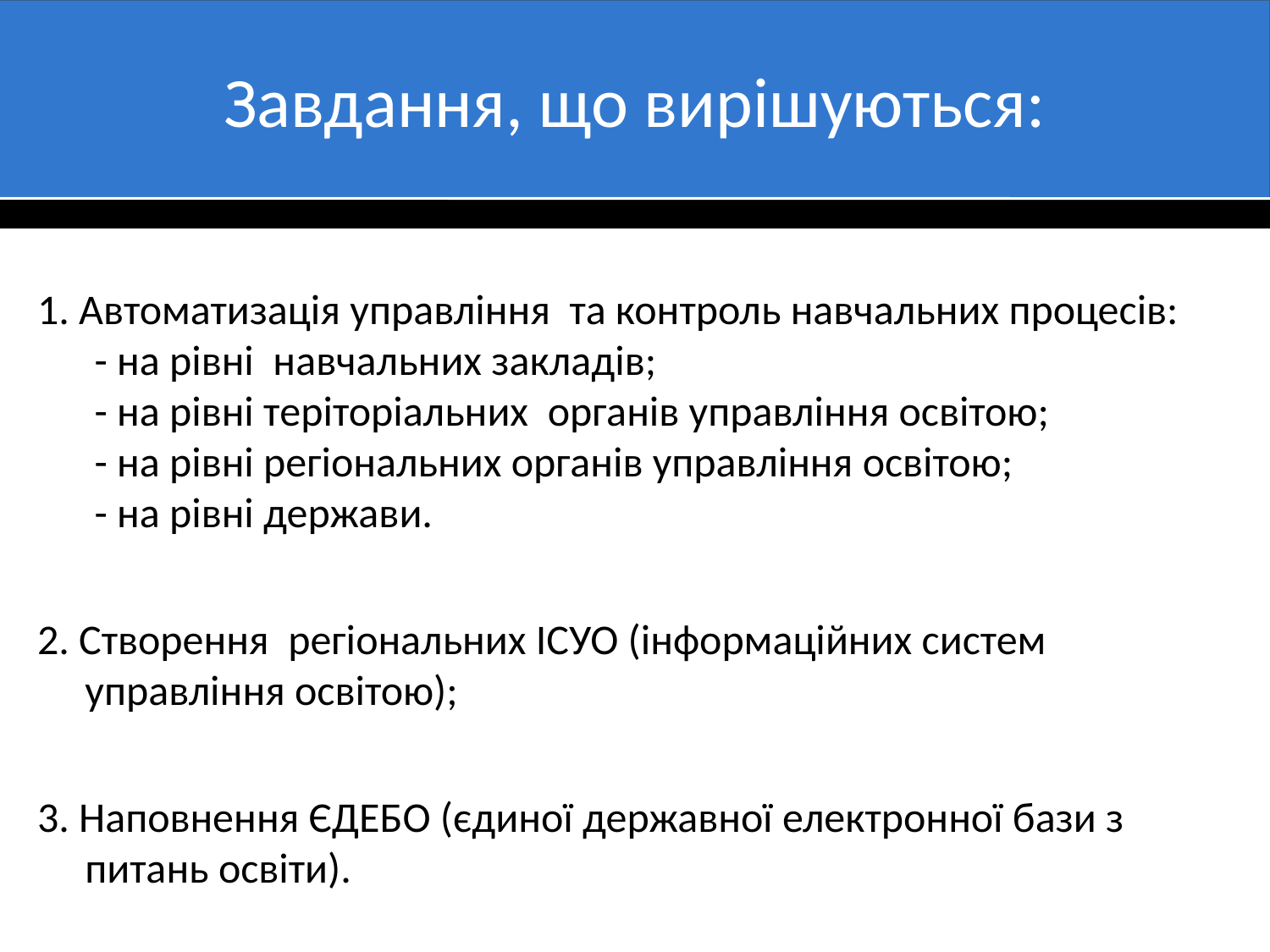

Завдання, що вирішуються:

1. Автоматизація управління  та контроль навчальних процесів:
      - на рівні  навчальних закладів;
      - на рівні теріторіальних  органів управління освітою;
      - на рівні регіональних органів управління освітою;
      - на рівні держави.

2. Створення  регіональних ІСУО (інформаційних систем управління освітою);

3. Наповнення ЄДЕБО (єдиної державної електронної бази з питань освіти).